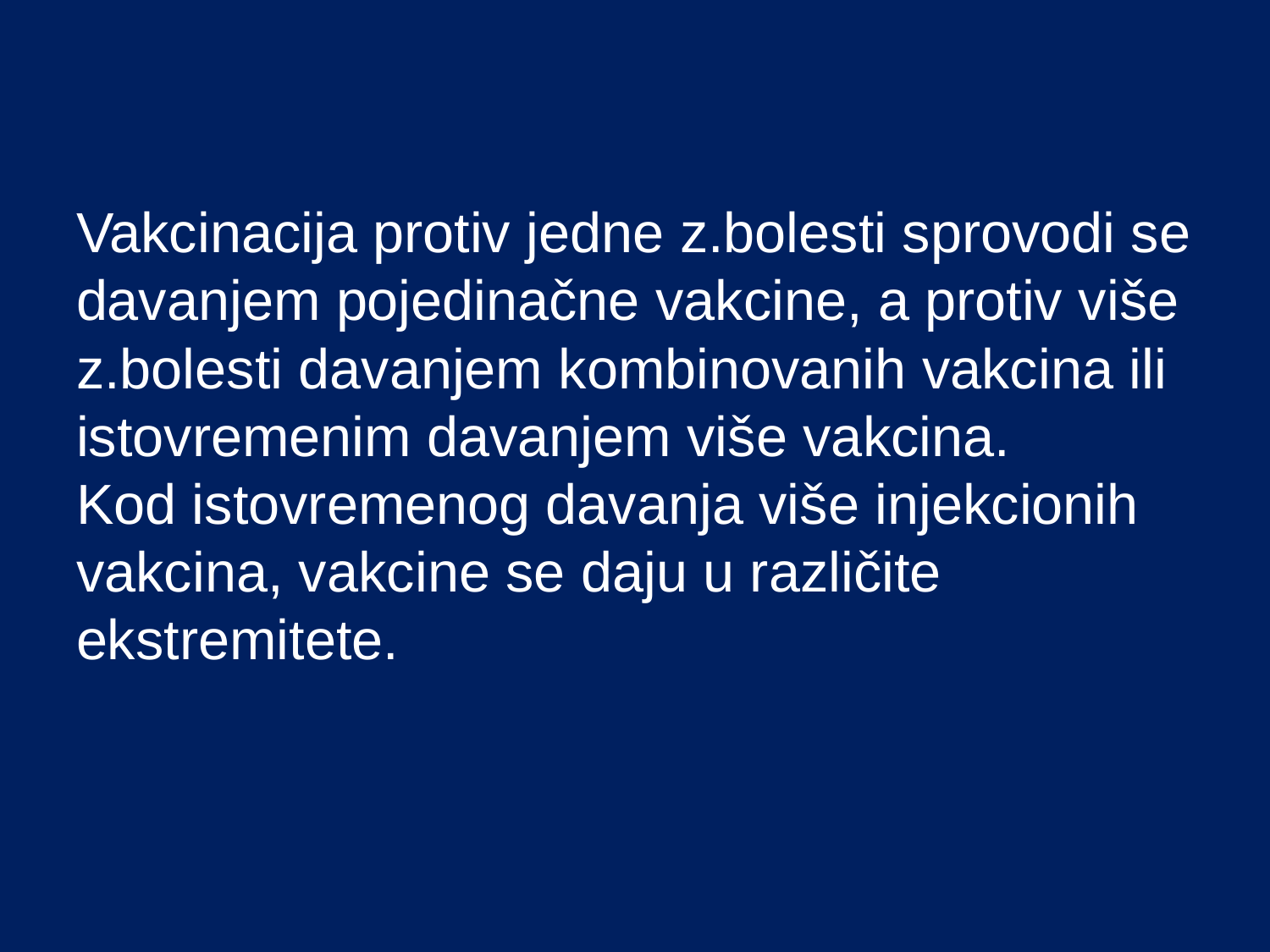

# Vakcinacija protiv jedne z.bolesti sprovodi se davanjem pojedinačne vakcine, a protiv više z.bolesti davanjem kombinovanih vakcina ili istovremenim davanjem više vakcina. Kod istovremenog davanja više injekcionih vakcina, vakcine se daju u različite ekstremitete.